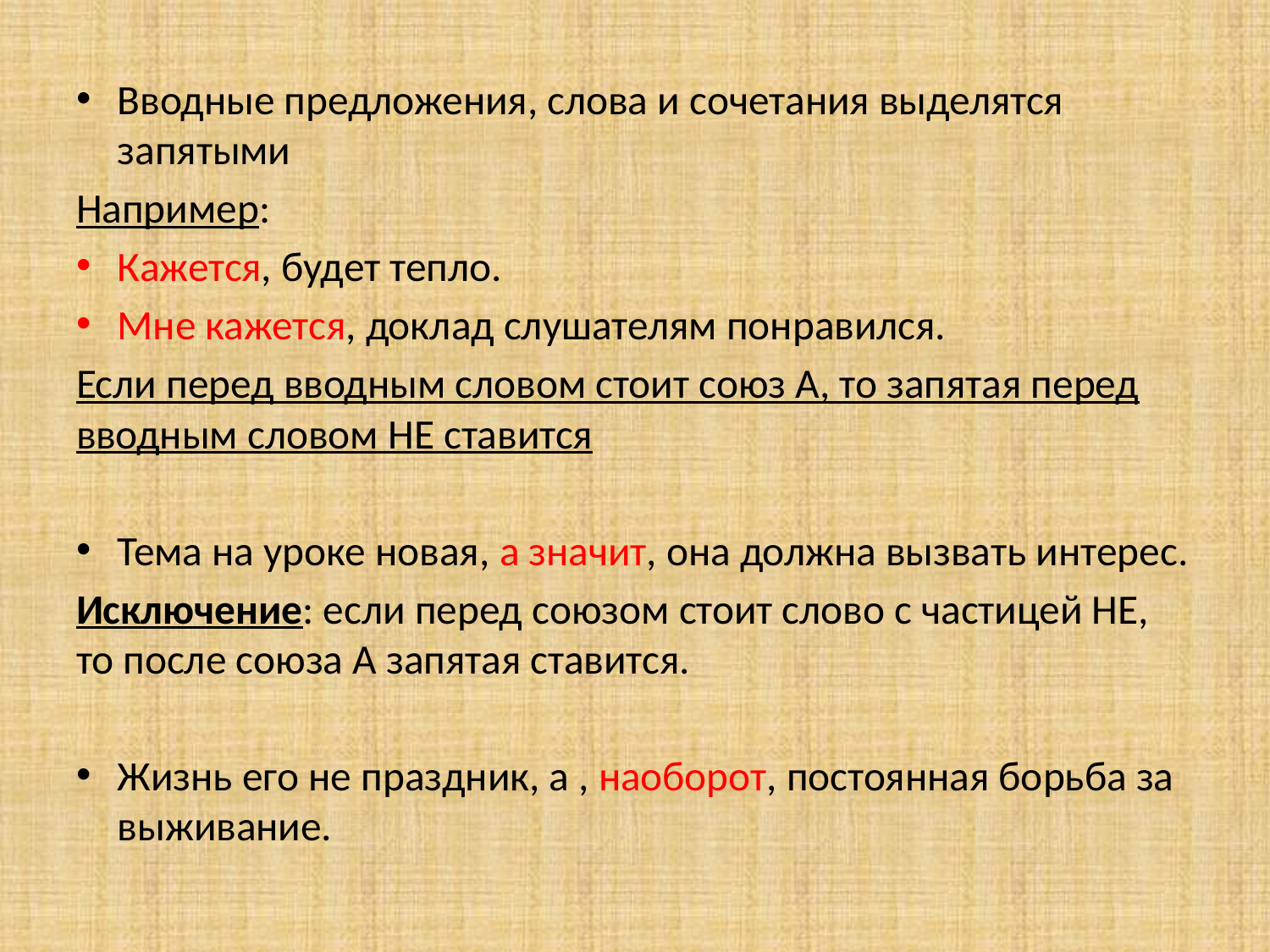

#
Вводные предложения, слова и сочетания выделятся запятыми
Например:
Кажется, будет тепло.
Мне кажется, доклад слушателям понравился.
Если перед вводным словом стоит союз А, то запятая перед вводным словом НЕ ставится

Тема на уроке новая, а значит, она должна вызвать интерес.
Исключение: если перед союзом стоит слово с частицей НЕ, то после союза А запятая ставится.

Жизнь его не праздник, а , наоборот, постоянная борьба за выживание.